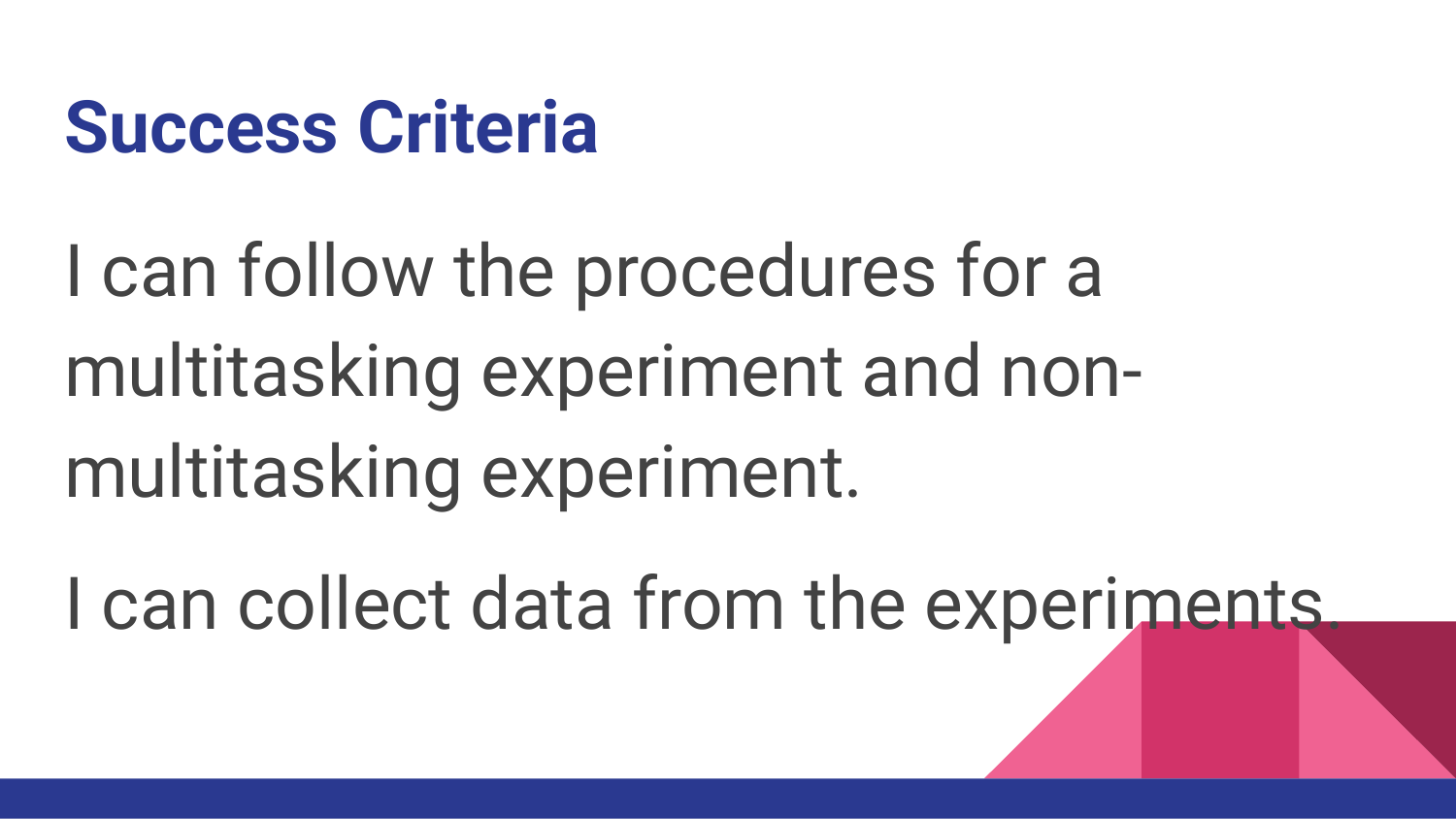

# Success Criteria
I can follow the procedures for a multitasking experiment and non-multitasking experiment.
I can collect data from the experiments.